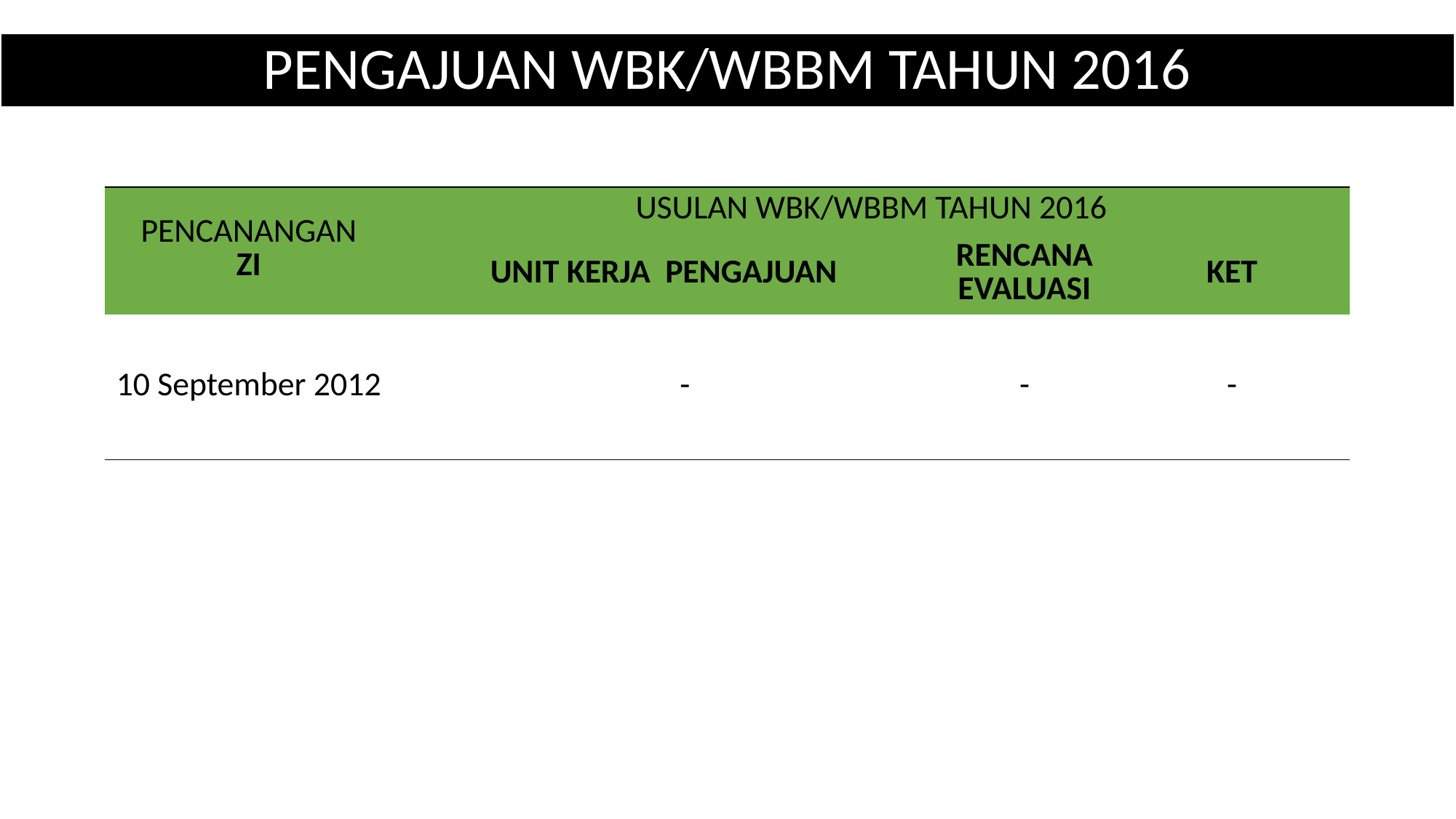

PENGAJUAN WBK/WBBM TAHUN 2016
| PENCANANGAN ZI | USULAN WBK/WBBM TAHUN 2016 |  |  |  |
| --- | --- | --- | --- | --- |
|  | UNIT KERJA PENGAJUAN |  | RENCANA EVALUASI | KET |
| 10 September 2012 |  | - | - | - |
|  |  |  |  |  |
|  |  |  |  |  |
|  |  |  |  |  |